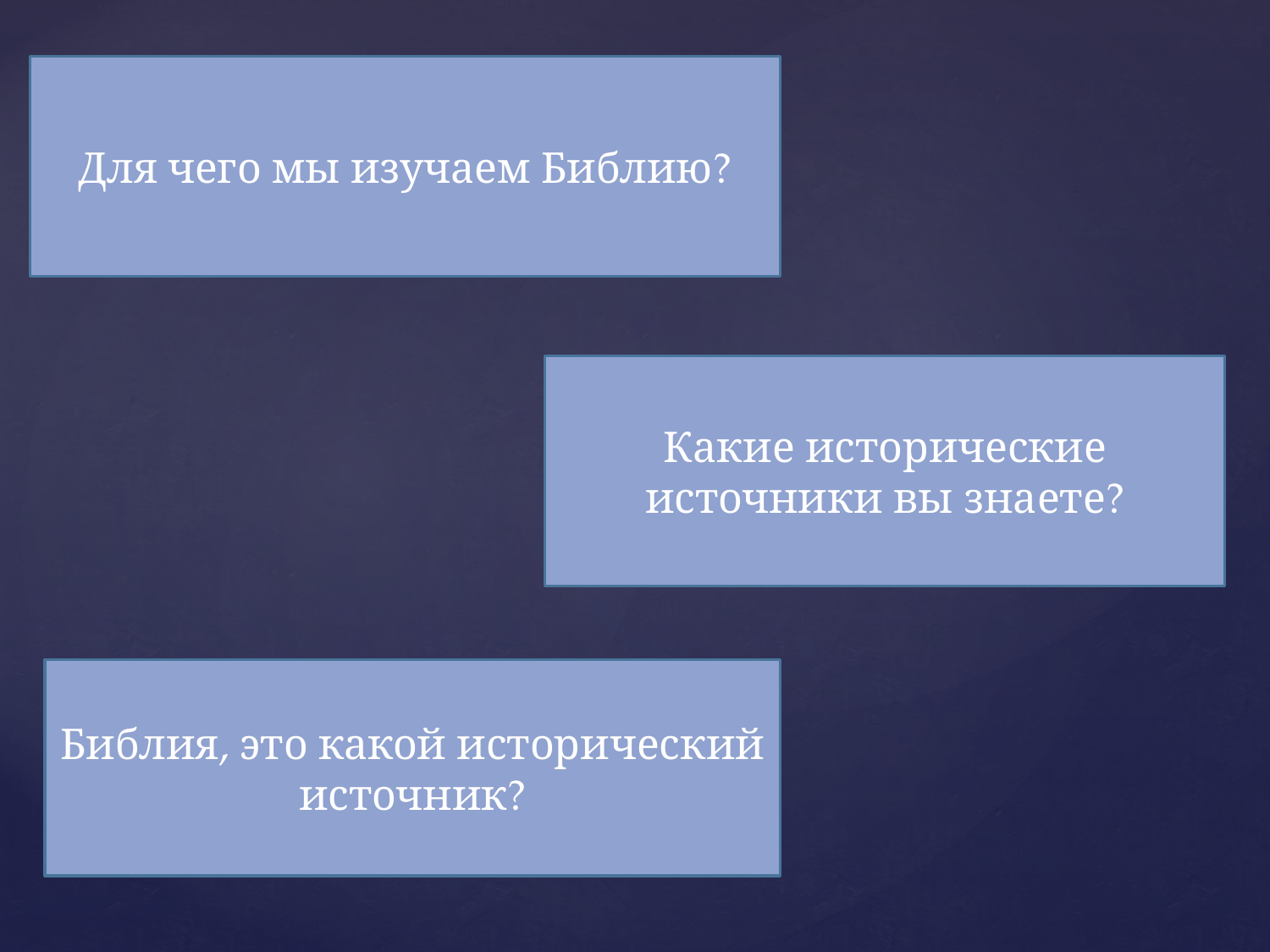

Для чего мы изучаем Библию?
Какие исторические источники вы знаете?
Библия, это какой исторический источник?